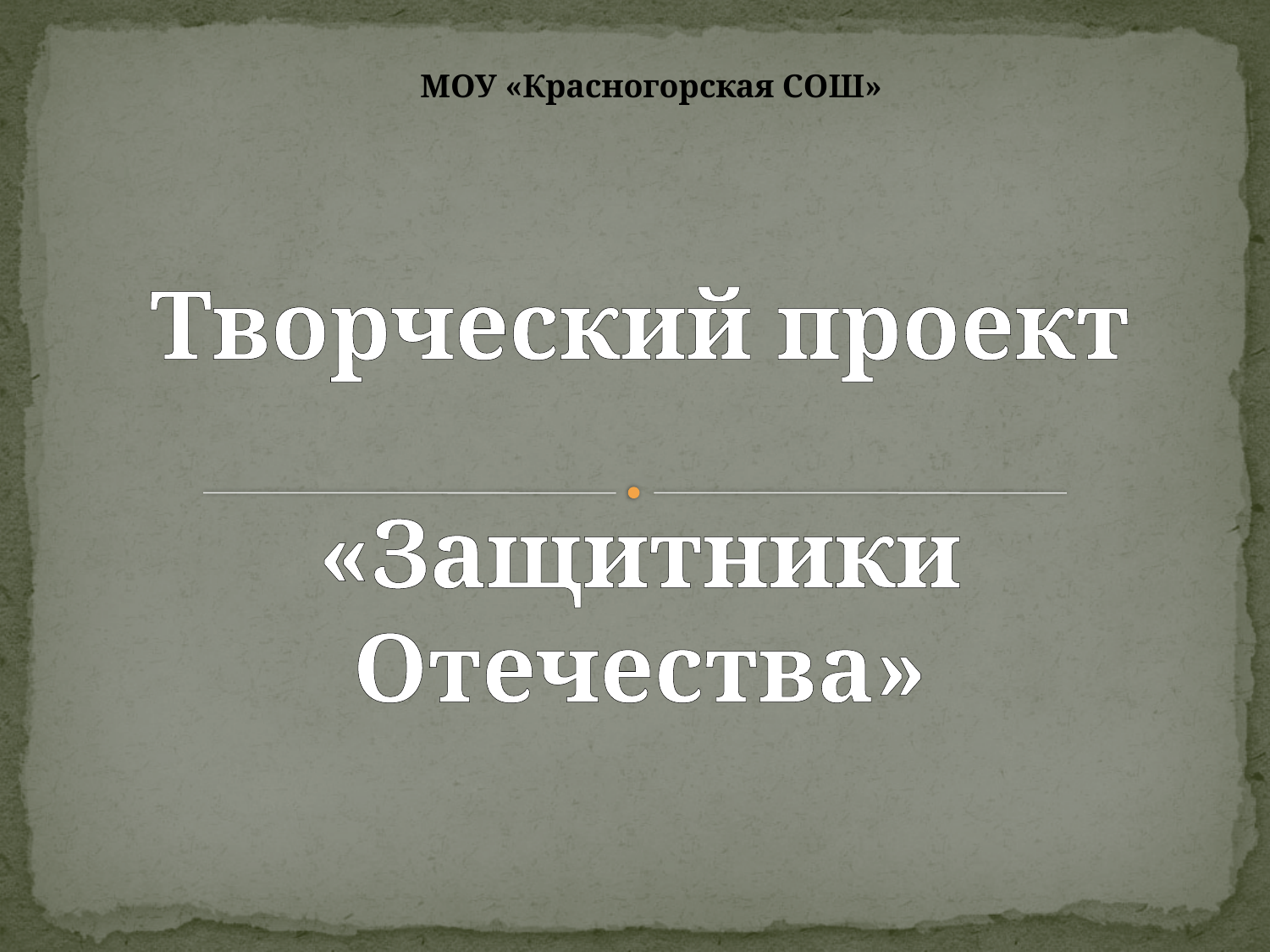

МОУ «Красногорская СОШ»
Творческий проект

«Защитники Отечества»